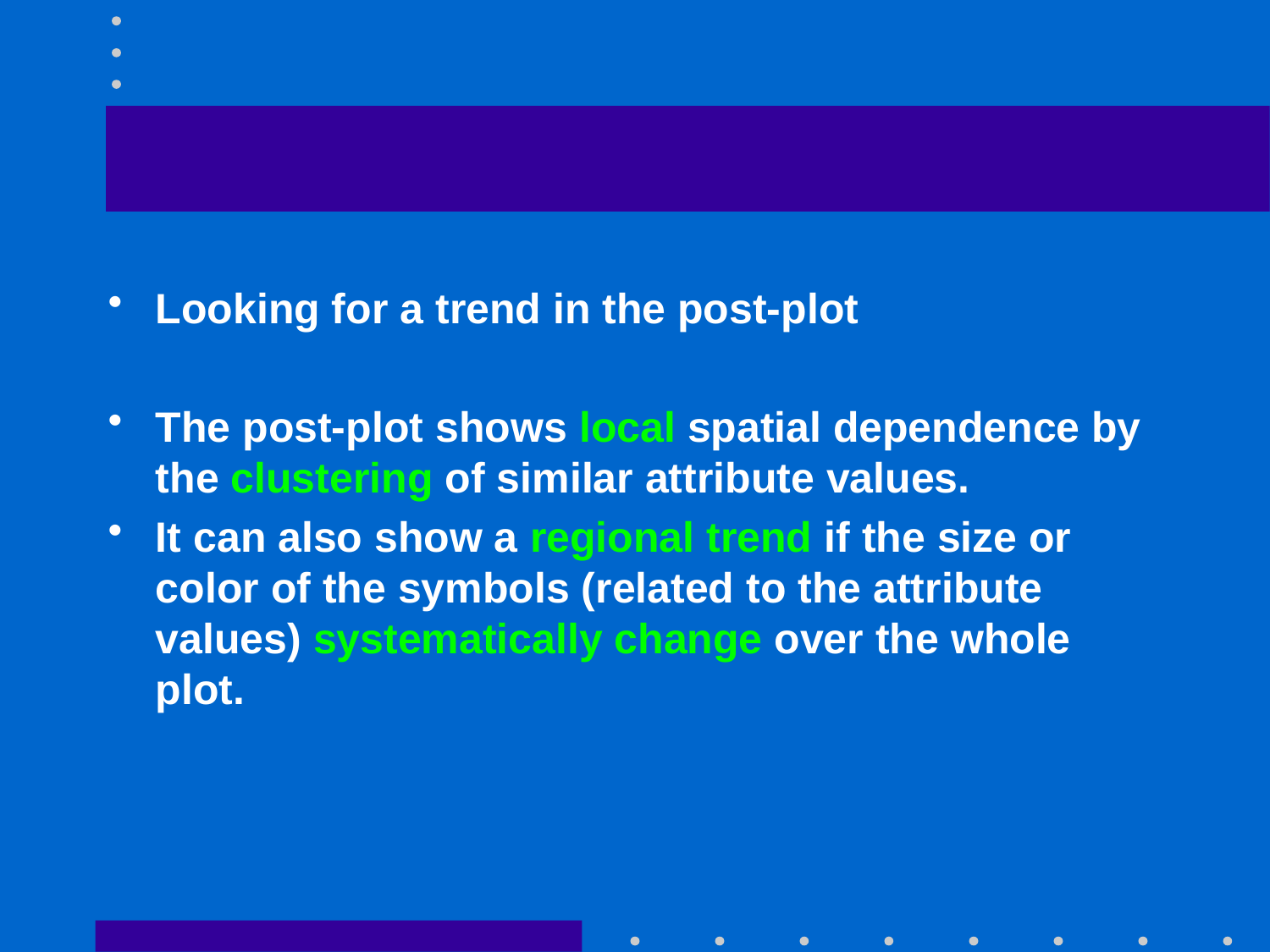

#
Looking for a trend in the post-plot

The post-plot shows local spatial dependence by the clustering of similar attribute values.
It can also show a regional trend if the size or color of the symbols (related to the attribute values) systematically change over the whole plot.